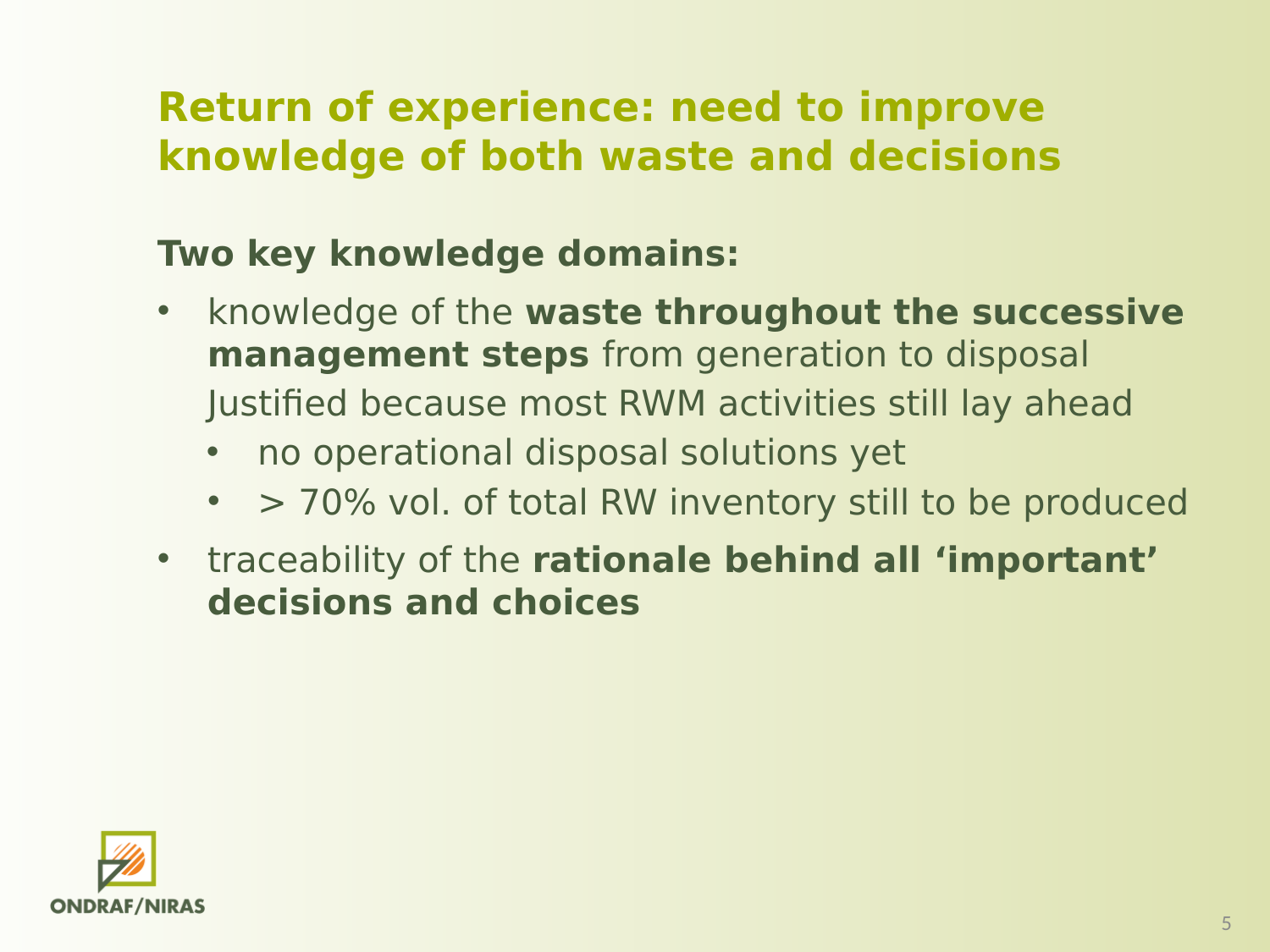

Return of experience: need to improve knowledge of both waste and decisions
Two key knowledge domains:
knowledge of the waste throughout the successive management steps from generation to disposal
Justified because most RWM activities still lay ahead
no operational disposal solutions yet
> 70% vol. of total RW inventory still to be produced
traceability of the rationale behind all ‘important’
decisions and choices